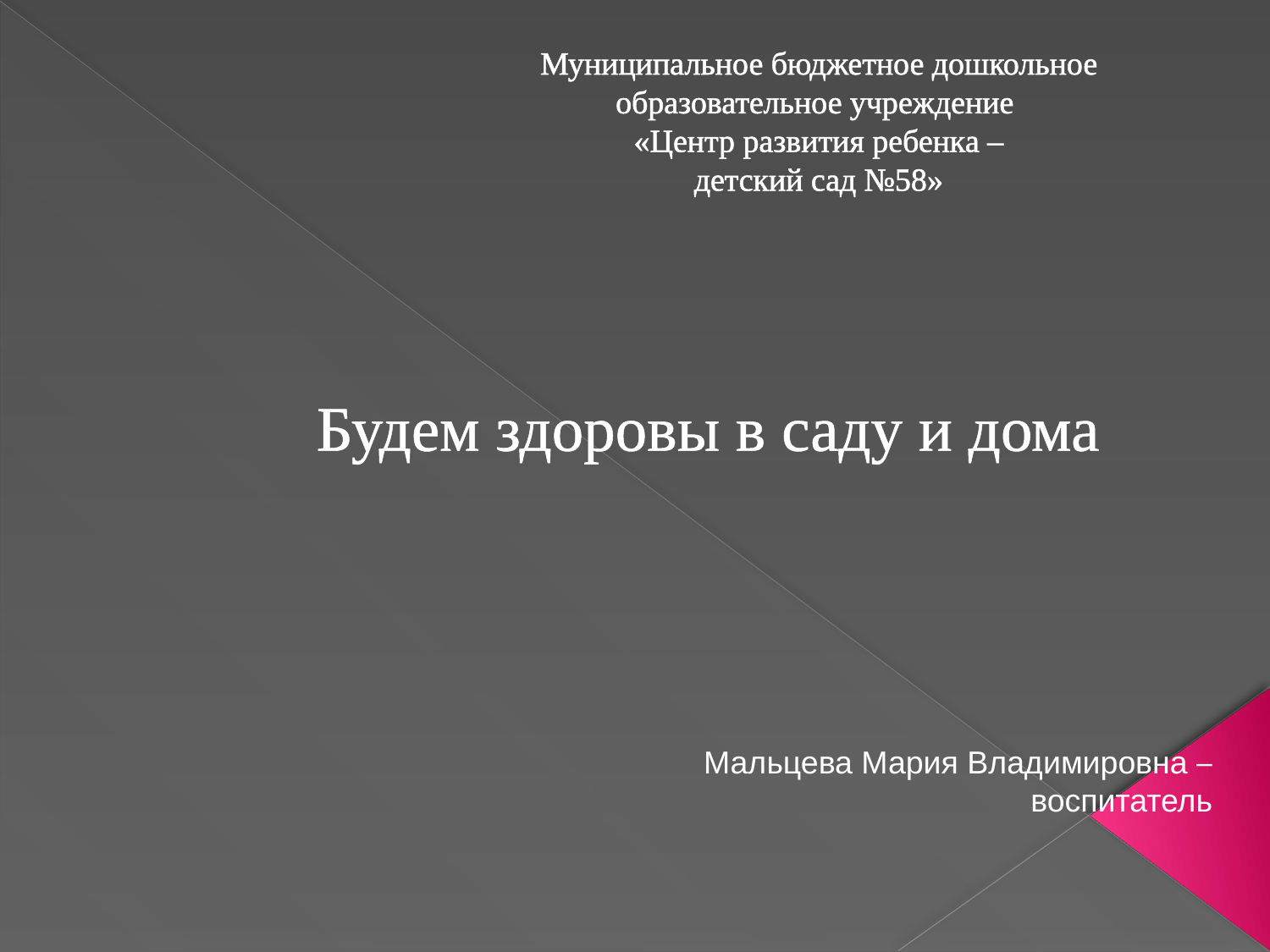

Муниципальное бюджетное дошкольное образовательное учреждение
«Центр развития ребенка –
 детский сад №58»
# Будем здоровы в саду и дома
Мальцева Мария Владимировна – воспитатель